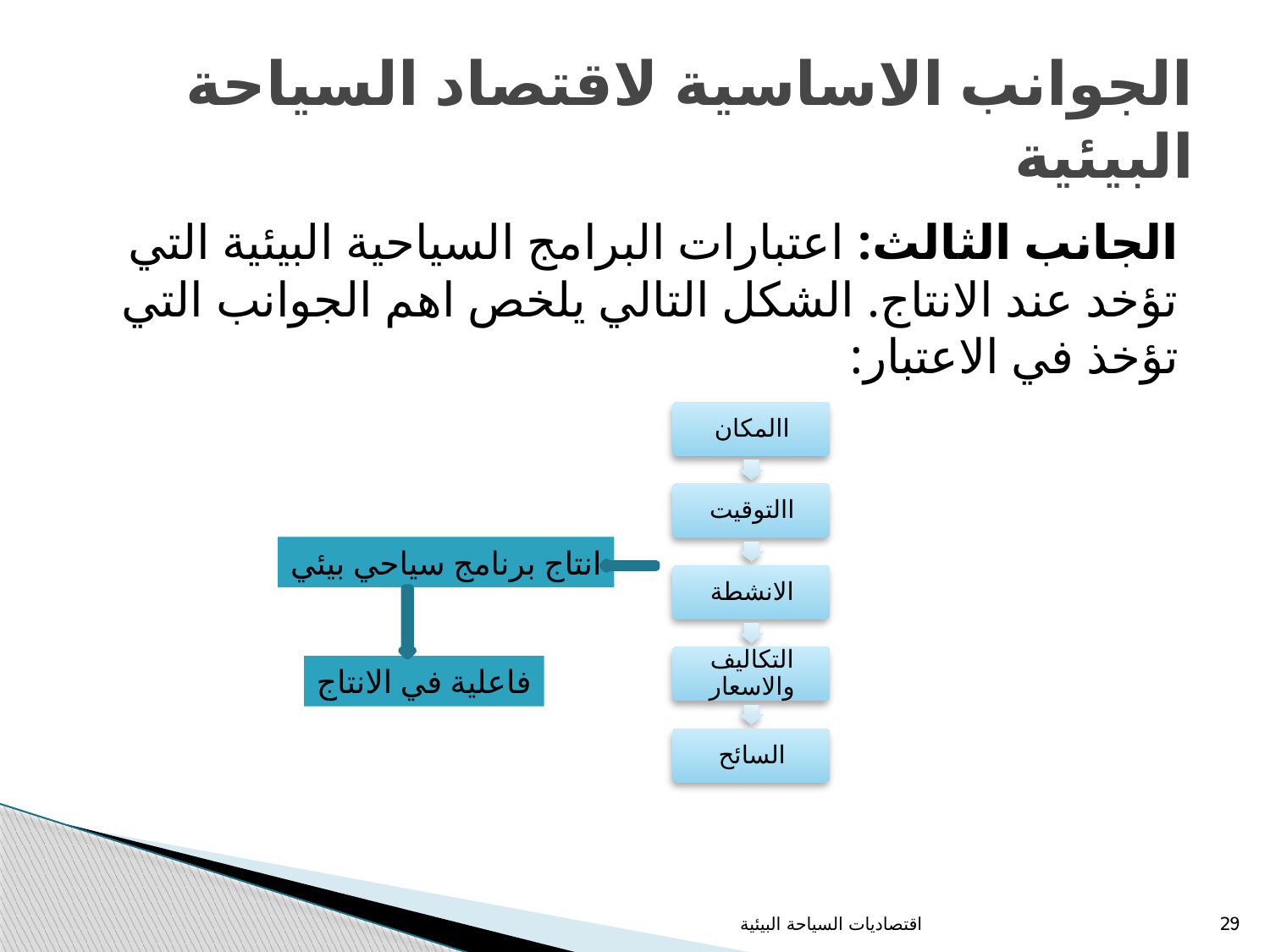

# الجوانب الاساسية لاقتصاد السياحة البيئية
الجانب الثالث: اعتبارات البرامج السياحية البيئية التي تؤخد عند الانتاج. الشكل التالي يلخص اهم الجوانب التي تؤخذ في الاعتبار:
االمكان

االتوقيت

الانشطة

التكاليف والاسعار

السائح
انتاج برنامج سياحي بيئي

فاعلية في الانتاج
اقتصاديات السياحة البيئية
29